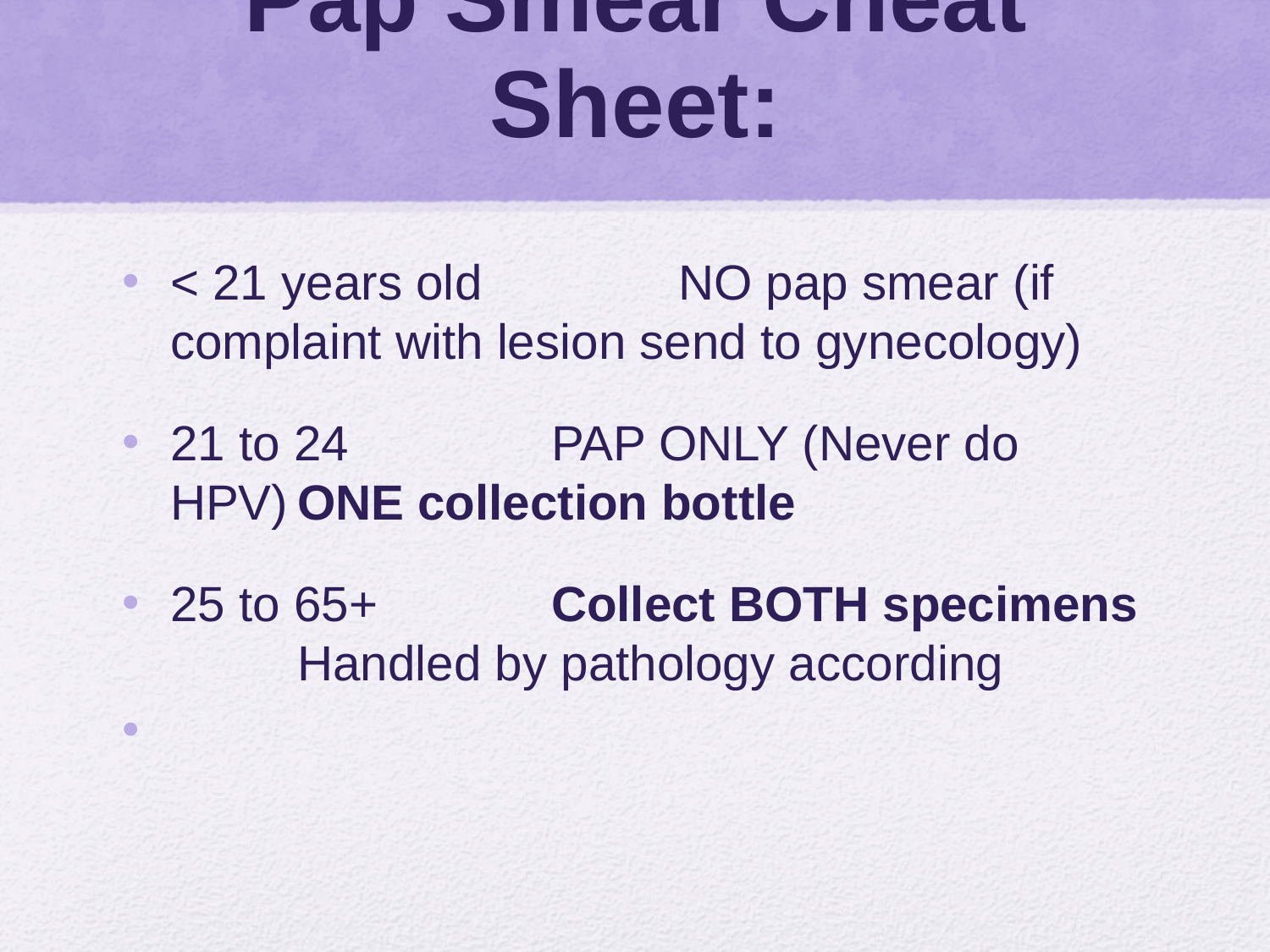

# Pap Smear Cheat Sheet:
< 21 years old 		NO pap smear (if complaint with lesion send to gynecology)
21 to 24		PAP ONLY (Never do HPV)	ONE collection bottle
25 to 65+		Collect BOTH specimens	Handled by pathology according